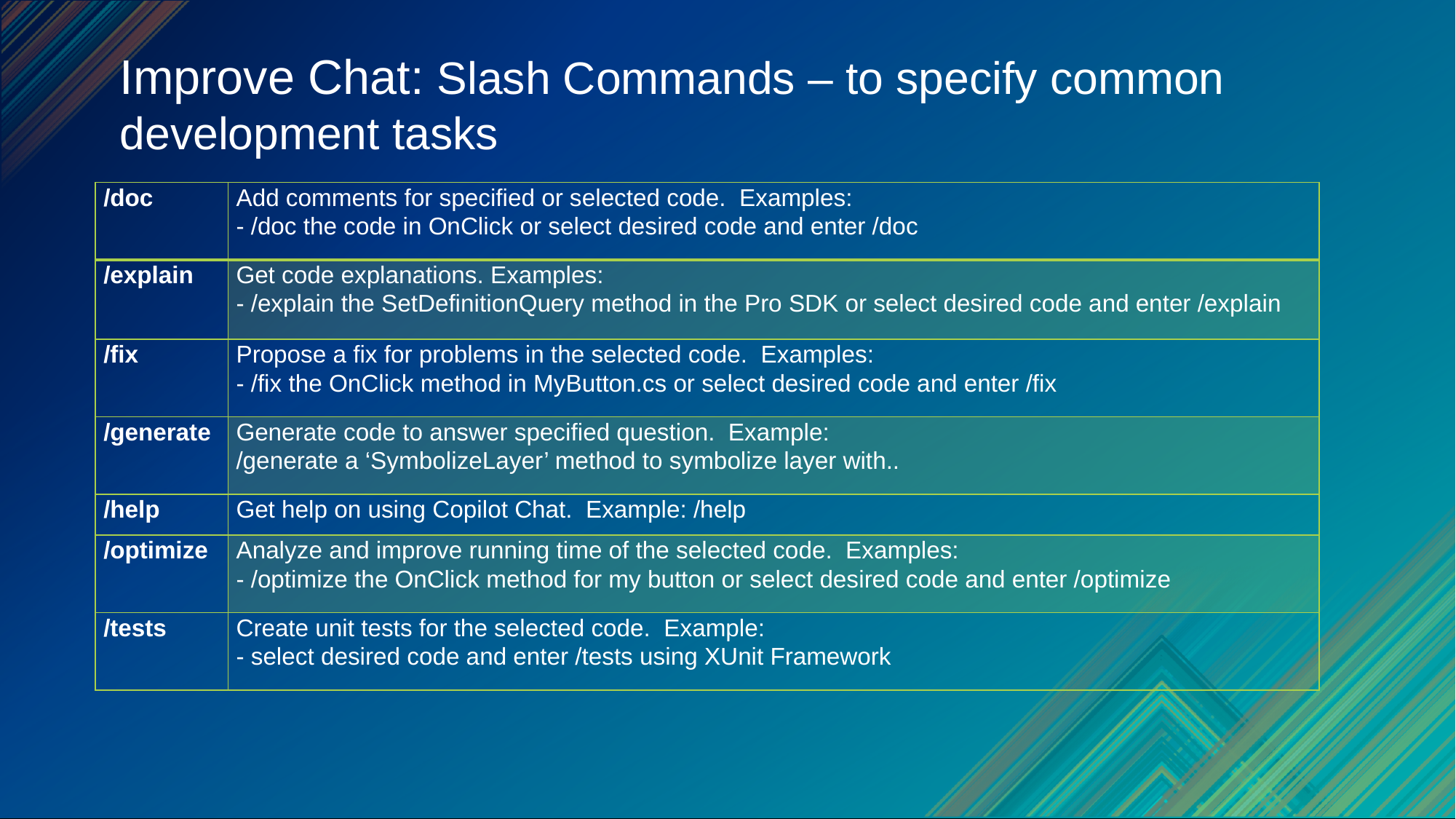

# Improve Chat: Slash Commands – to specify common development tasks

https://learn.microsoft.com/en-us/visualstudio/ide/copilot-chat-context?view=vs-2022#slash-commands

| /doc | Add comments for specified or selected code. Examples: - /doc the code in OnClick or select desired code and enter /doc |
| --- | --- |
| /explain | Get code explanations. Examples: - /explain the SetDefinitionQuery method in the Pro SDK or select desired code and enter /explain |
| /fix | Propose a fix for problems in the selected code. Examples: - /fix the OnClick method in MyButton.cs or select desired code and enter /fix |
| /generate | Generate code to answer specified question. Example: /generate a ‘SymbolizeLayer’ method to symbolize layer with.. |
| /help | Get help on using Copilot Chat. Example: /help |
| /optimize | Analyze and improve running time of the selected code. Examples: - /optimize the OnClick method for my button or select desired code and enter /optimize |
| /tests | Create unit tests for the selected code. Example: - select desired code and enter /tests using XUnit Framework |